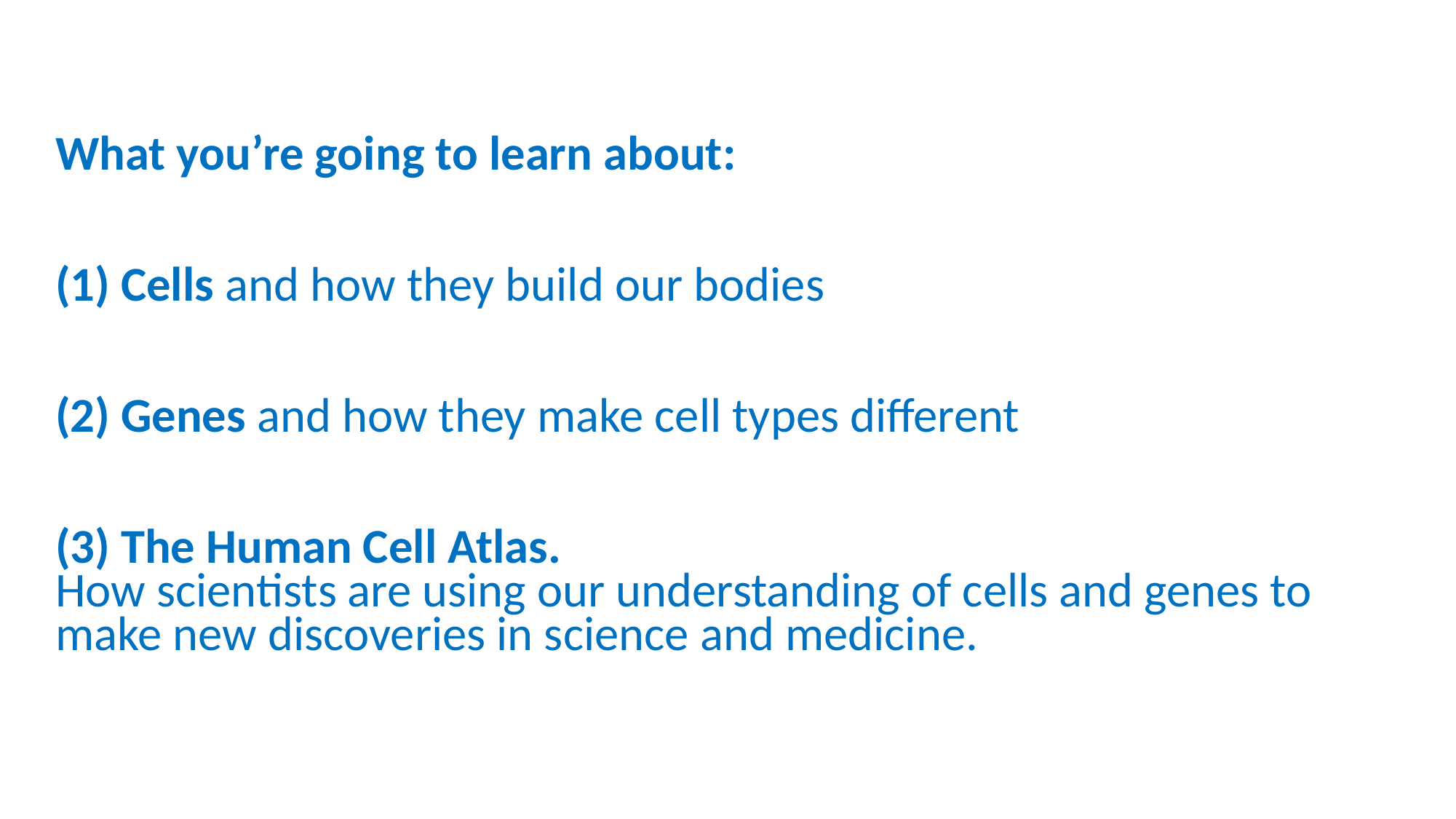

What you’re going to learn about:

(1) Cells and how they build our bodies

(2) Genes and how they make cell types different

(3) The Human Cell Atlas.
How scientists are using our understanding of cells and genes to make new discoveries in science and medicine.